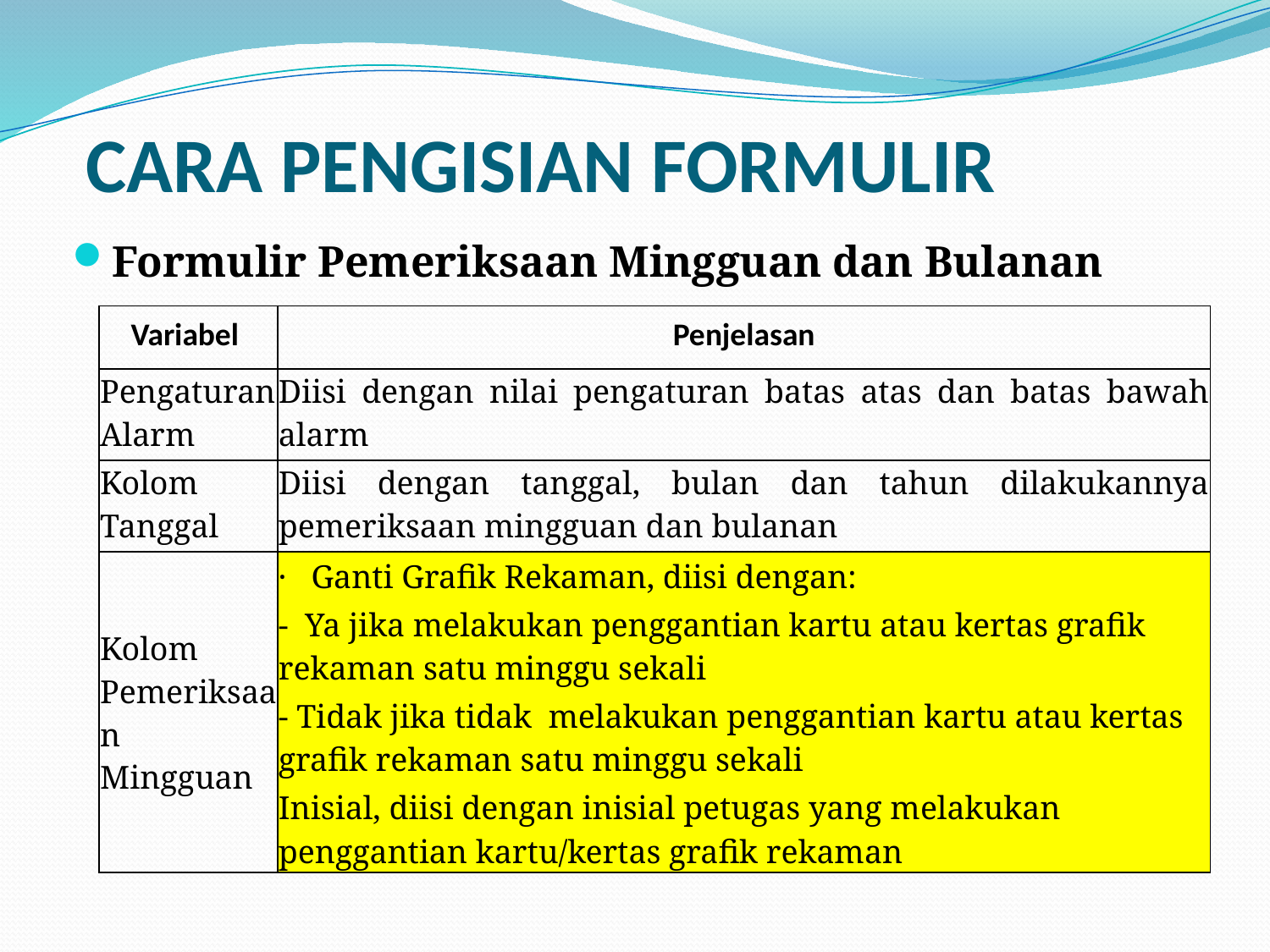

# CARA PENGISIAN FORMULIR
Formulir Pemeriksaan Mingguan dan Bulanan

| Variabel | Penjelasan |
| --- | --- |
| Pengaturan Alarm | Diisi dengan nilai pengaturan batas atas dan batas bawah alarm |
| Kolom Tanggal | Diisi dengan tanggal, bulan dan tahun dilakukannya pemeriksaan mingguan dan bulanan |
| Kolom Pemeriksaan Mingguan | ·   Ganti Grafik Rekaman, diisi dengan: |
|  | - Ya jika melakukan penggantian kartu atau kertas grafik rekaman satu minggu sekali |
|  | - Tidak jika tidak melakukan penggantian kartu atau kertas grafik rekaman satu minggu sekali |
|  | Inisial, diisi dengan inisial petugas yang melakukan penggantian kartu/kertas grafik rekaman |